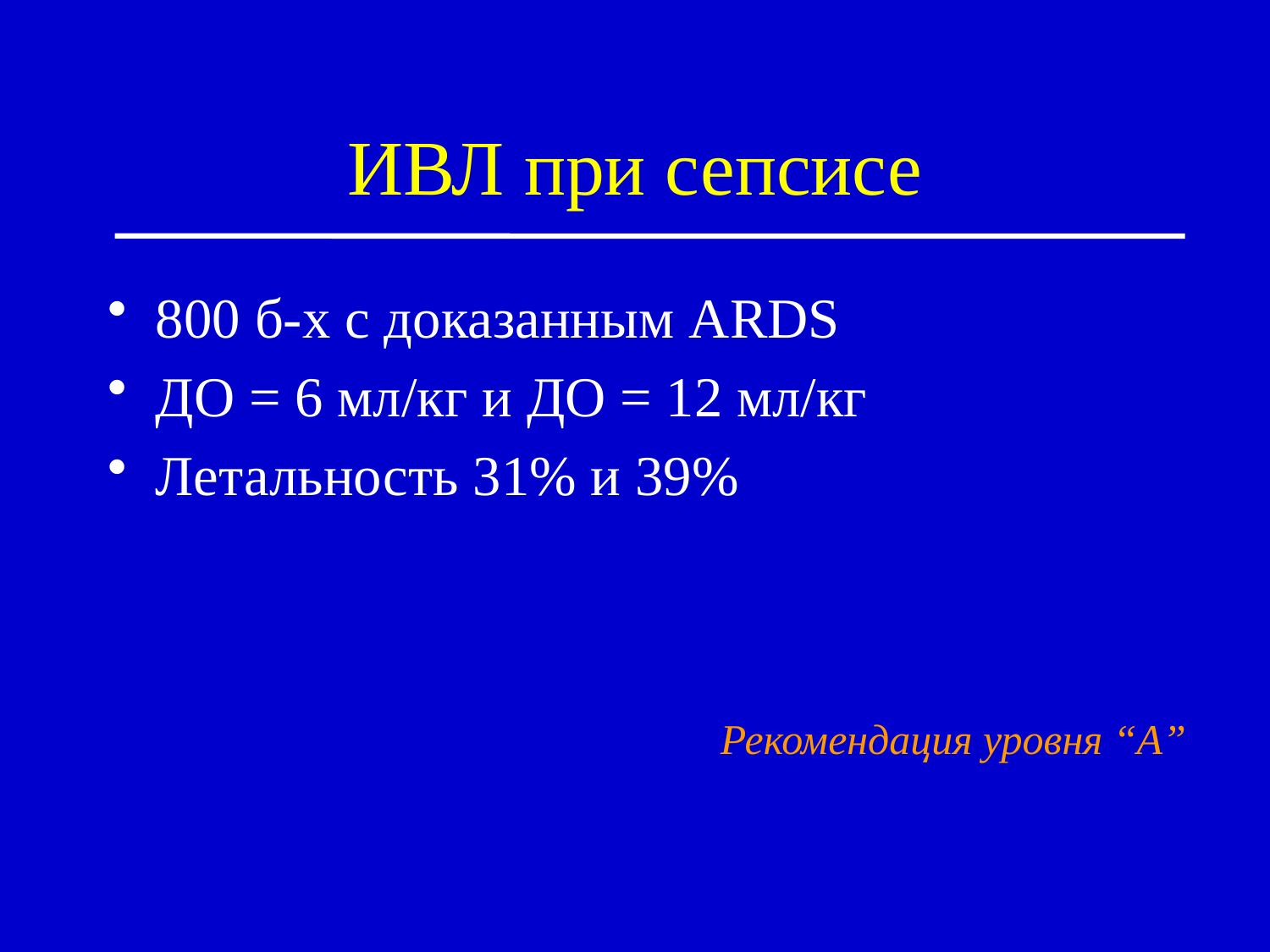

# ИВЛ при сепсисе

800 б-х с доказанным ARDS
ДО = 6 мл/кг и ДО = 12 мл/кг
Летальность 31% и 39%
Рекомендация уровня “A”